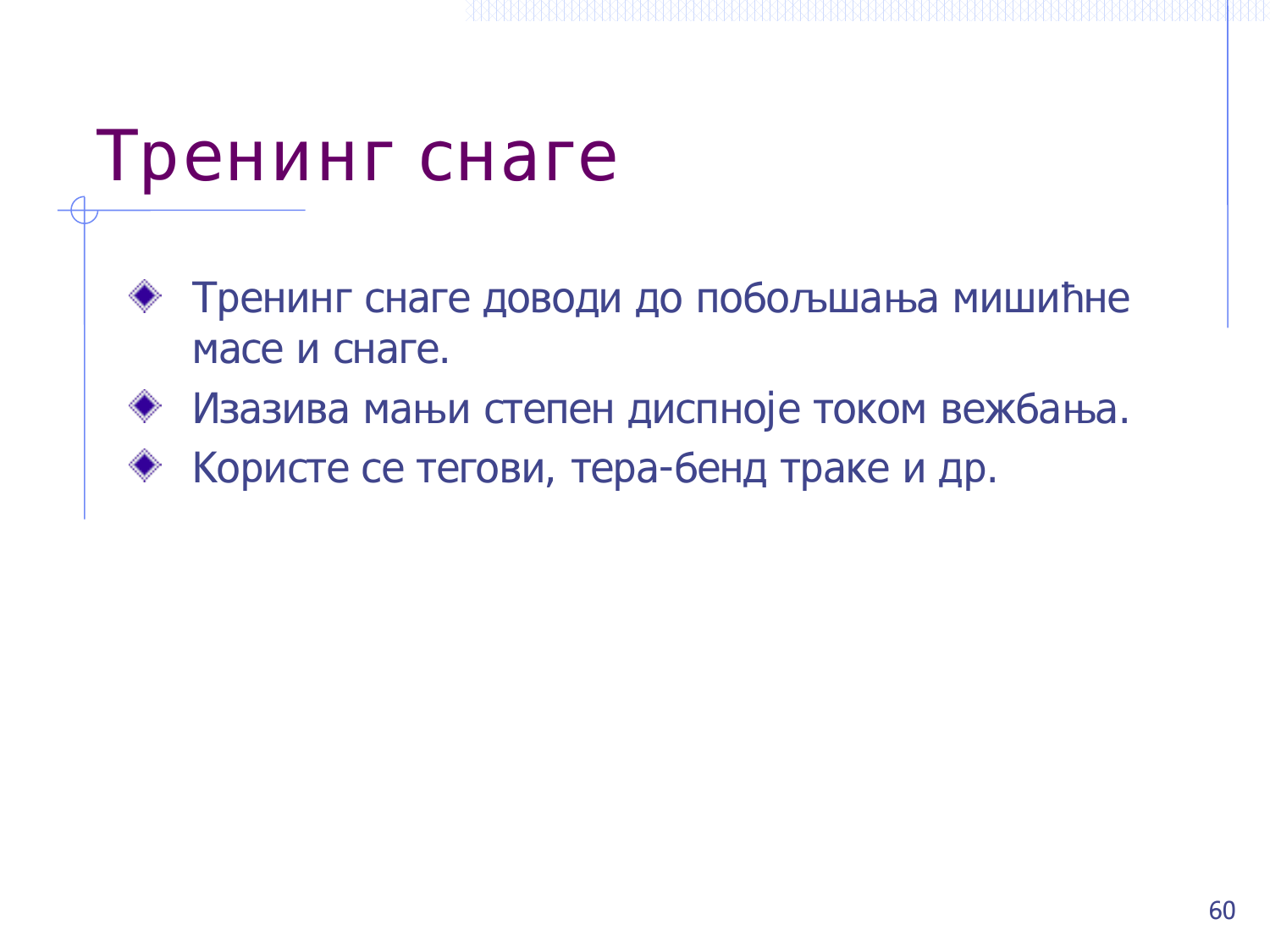

# Тренинг снаге
Тренинг снаге доводи до побољшања мишићне масе и снаге.
Изазива мањи степен диспноје током вежбања.
Користе се тегови, тера-бенд траке и др.
60